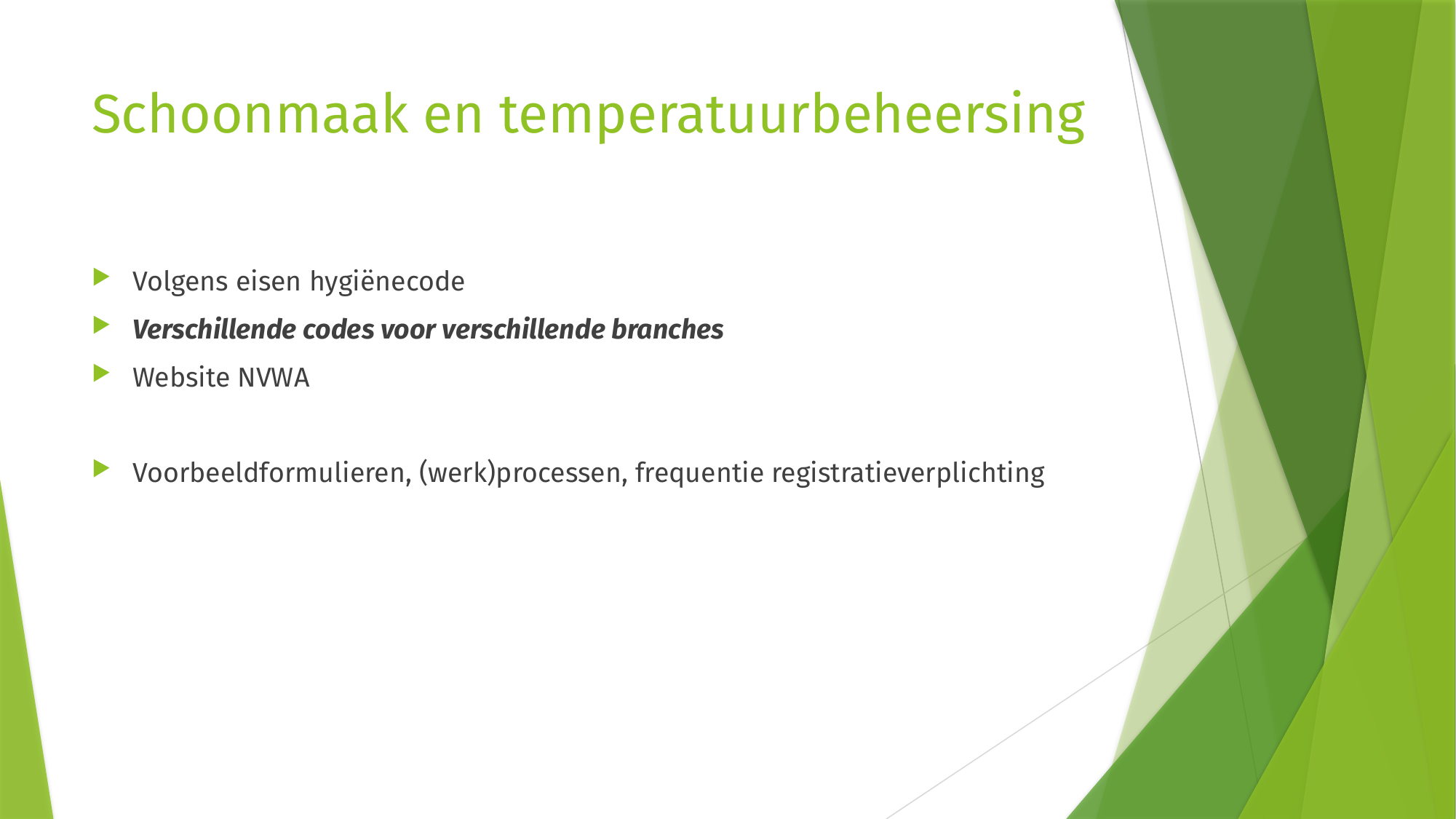

# Schoonmaak en temperatuurbeheersing
Volgens eisen hygiënecode
Verschillende codes voor verschillende branches
Website NVWA

Voorbeeldformulieren, (werk)processen, frequentie registratieverplichting